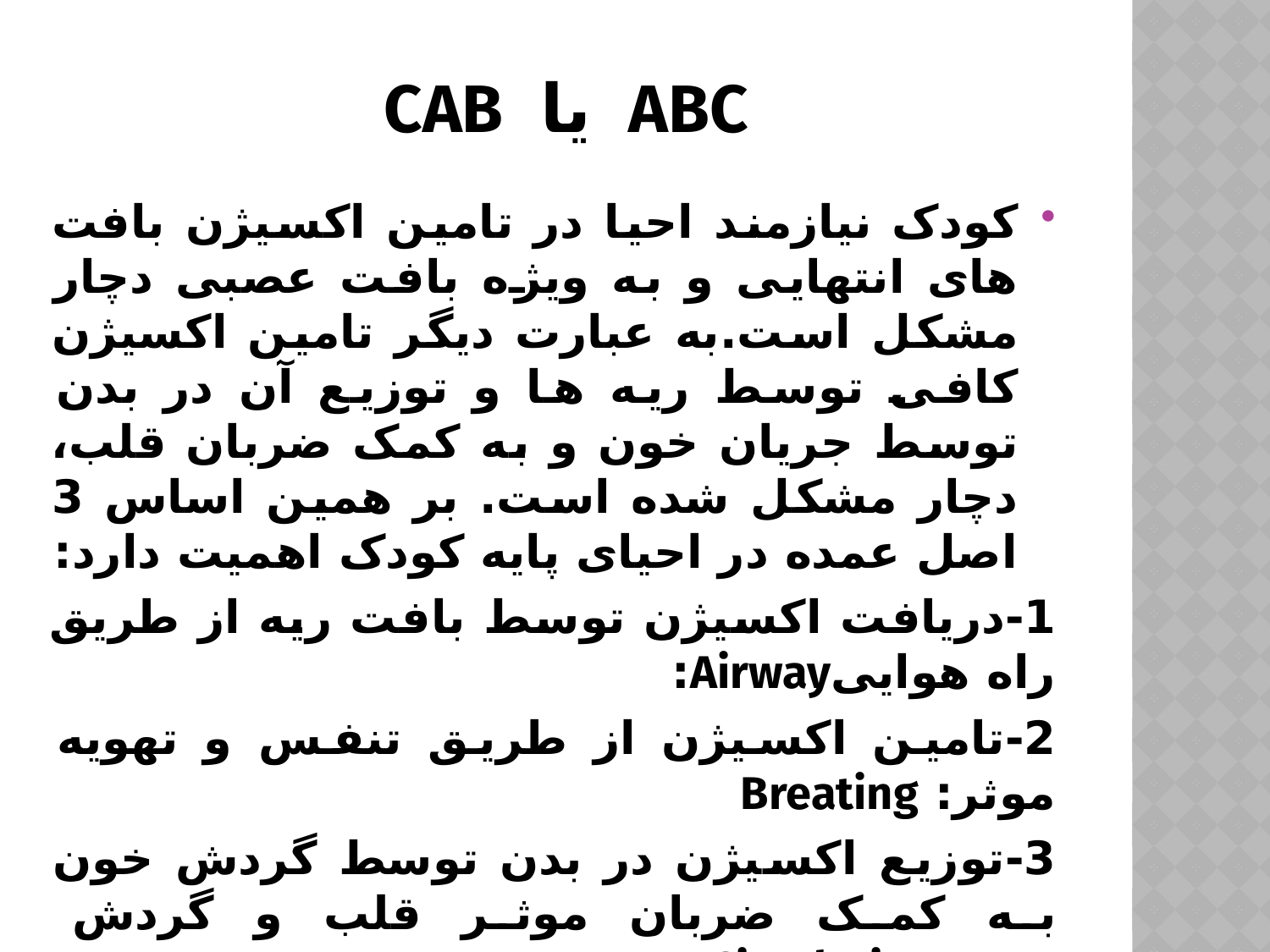

# ABC  یا  CAB
کودک نیازمند احیا در تامین اکسیژن بافت های انتهایی و به ویژه بافت عصبی دچار مشکل است.به عبارت دیگر تامین اکسیژن کافی توسط ریه ها و توزیع آن در بدن توسط جریان خون و به کمک ضربان قلب، دچار مشکل شده است. بر همین اساس 3 اصل عمده در احیای پایه کودک اهمیت دارد:
1-دریافت اکسیژن توسط بافت ریه از طریق راه هواییAirway:
2-تامین اکسیژن از طریق تنفس و تهویه موثر: Breating
3-توزیع اکسیژن در بدن توسط گردش خون به کمک ضربان موثر قلب و گردش خون:Circulation